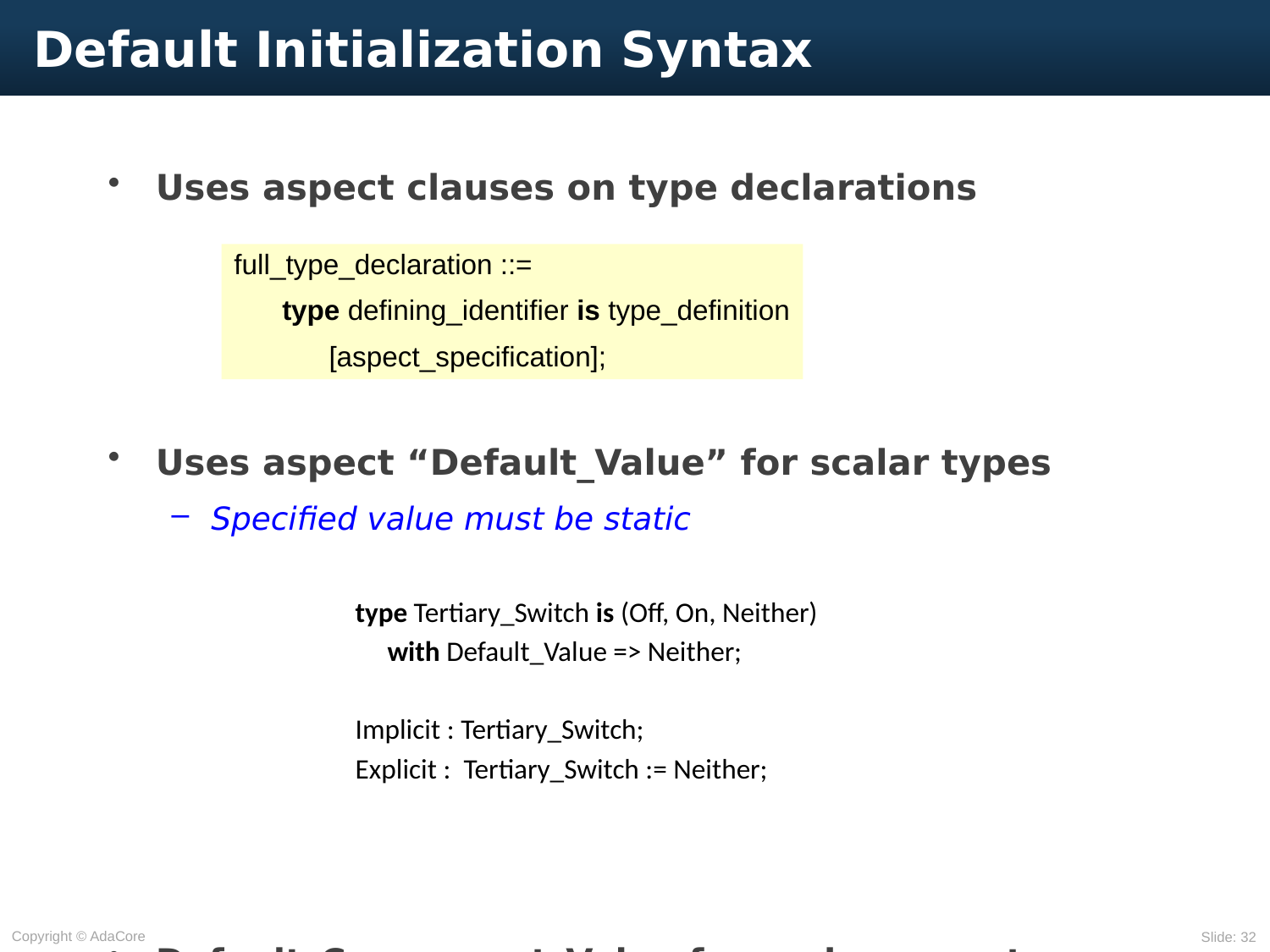

# Default Initialization Syntax
Uses aspect clauses on type declarations

Uses aspect “Default_Value” for scalar types
Specified value must be static

Default_Component_Value for scalar array types
full_type_declaration ::=
	type defining_identifier is type_definition
		[aspect_specification];
type Tertiary_Switch is (Off, On, Neither)
	with Default_Value => Neither;

Implicit : Tertiary_Switch;
Explicit :  Tertiary_Switch := Neither;